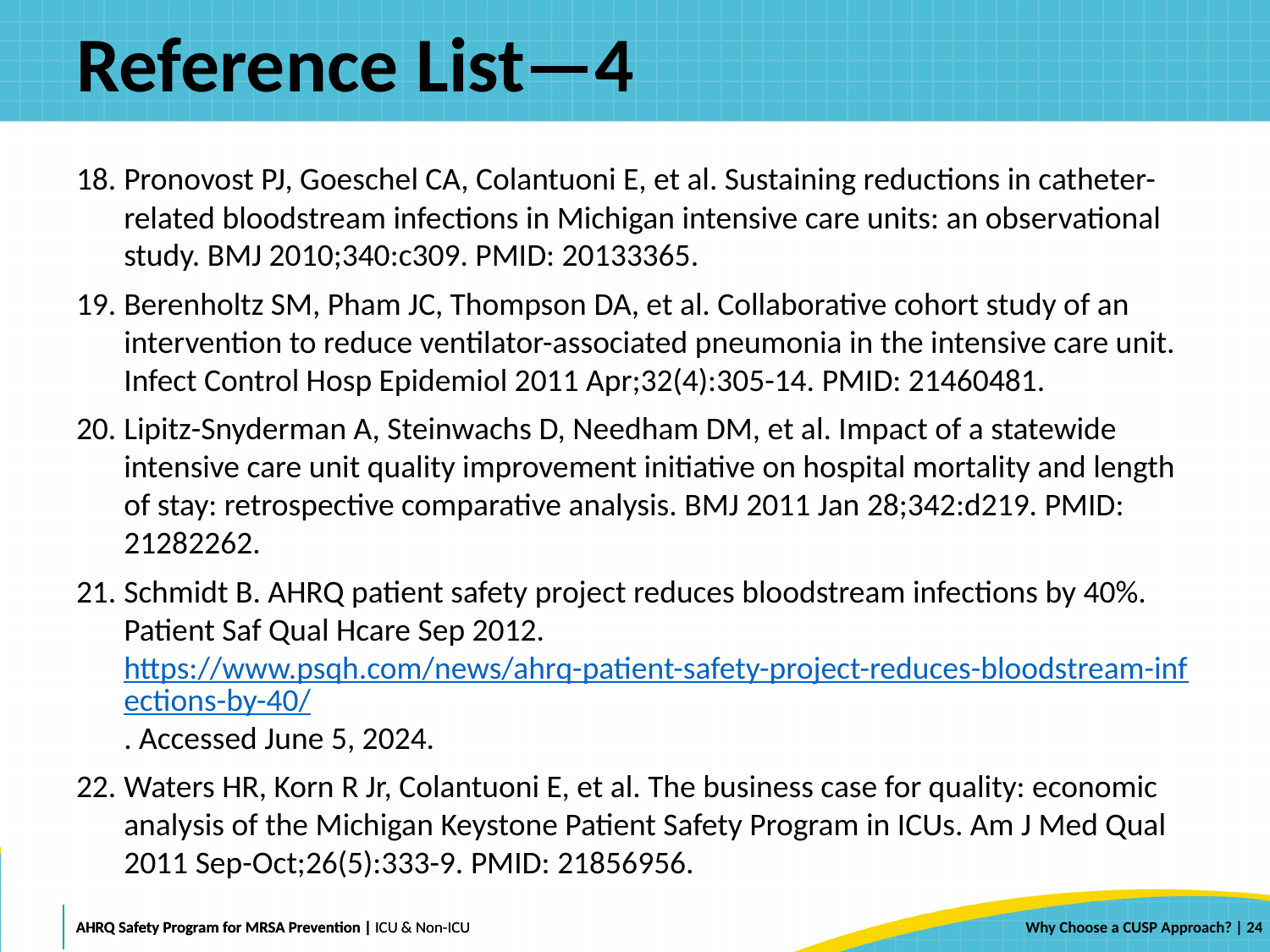

# Reference List—4
Pronovost PJ, Goeschel CA, Colantuoni E, et al. Sustaining reductions in catheter-related bloodstream infections in Michigan intensive care units: an observational study. BMJ 2010;340:c309. PMID: 20133365.
Berenholtz SM, Pham JC, Thompson DA, et al. Collaborative cohort study of an intervention to reduce ventilator-associated pneumonia in the intensive care unit. Infect Control Hosp Epidemiol 2011 Apr;32(4):305-14. PMID: 21460481.
Lipitz-Snyderman A, Steinwachs D, Needham DM, et al. Impact of a statewide intensive care unit quality improvement initiative on hospital mortality and length of stay: retrospective comparative analysis. BMJ 2011 Jan 28;342:d219. PMID: 21282262.
Schmidt B. AHRQ patient safety project reduces bloodstream infections by 40%. Patient Saf Qual Hcare Sep 2012. https://www.psqh.com/news/ahrq-patient-safety-project-reduces-bloodstream-infections-by-40/. Accessed June 5, 2024.
Waters HR, Korn R Jr, Colantuoni E, et al. The business case for quality: economic analysis of the Michigan Keystone Patient Safety Program in ICUs. Am J Med Qual 2011 Sep-Oct;26(5):333-9. PMID: 21856956.
 | 24